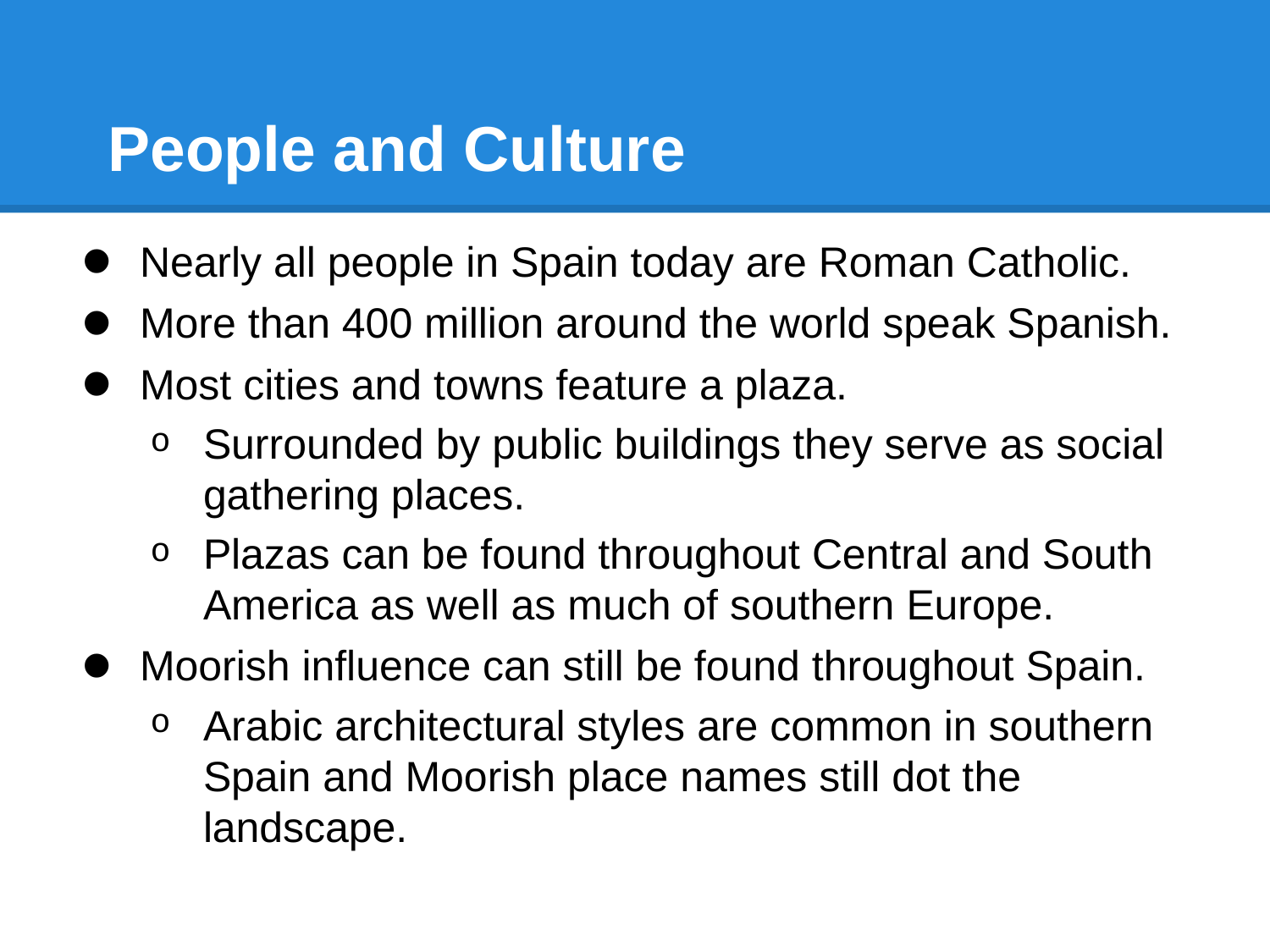

# People and Culture
Nearly all people in Spain today are Roman Catholic.
More than 400 million around the world speak Spanish.
Most cities and towns feature a plaza.
Surrounded by public buildings they serve as social gathering places.
Plazas can be found throughout Central and South America as well as much of southern Europe.
Moorish influence can still be found throughout Spain.
Arabic architectural styles are common in southern Spain and Moorish place names still dot the landscape.